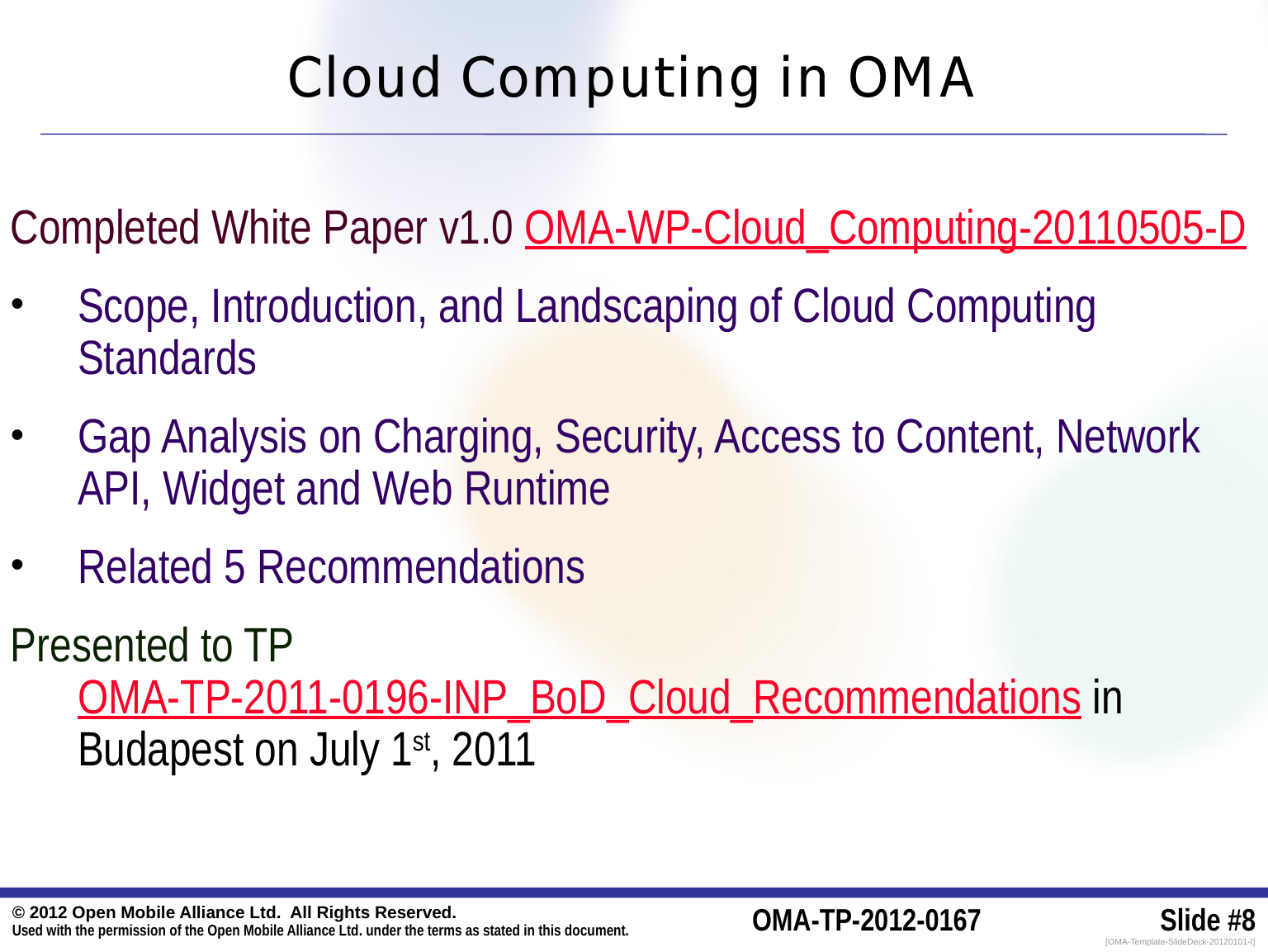

# Cloud Computing in OMA
Completed White Paper v1.0 OMA-WP-Cloud_Computing-20110505-D
Scope, Introduction, and Landscaping of Cloud Computing Standards
Gap Analysis on Charging, Security, Access to Content, Network API, Widget and Web Runtime
Related 5 Recommendations
Presented to TP OMA-TP-2011-0196-INP_BoD_Cloud_Recommendations in Budapest on July 1st, 2011